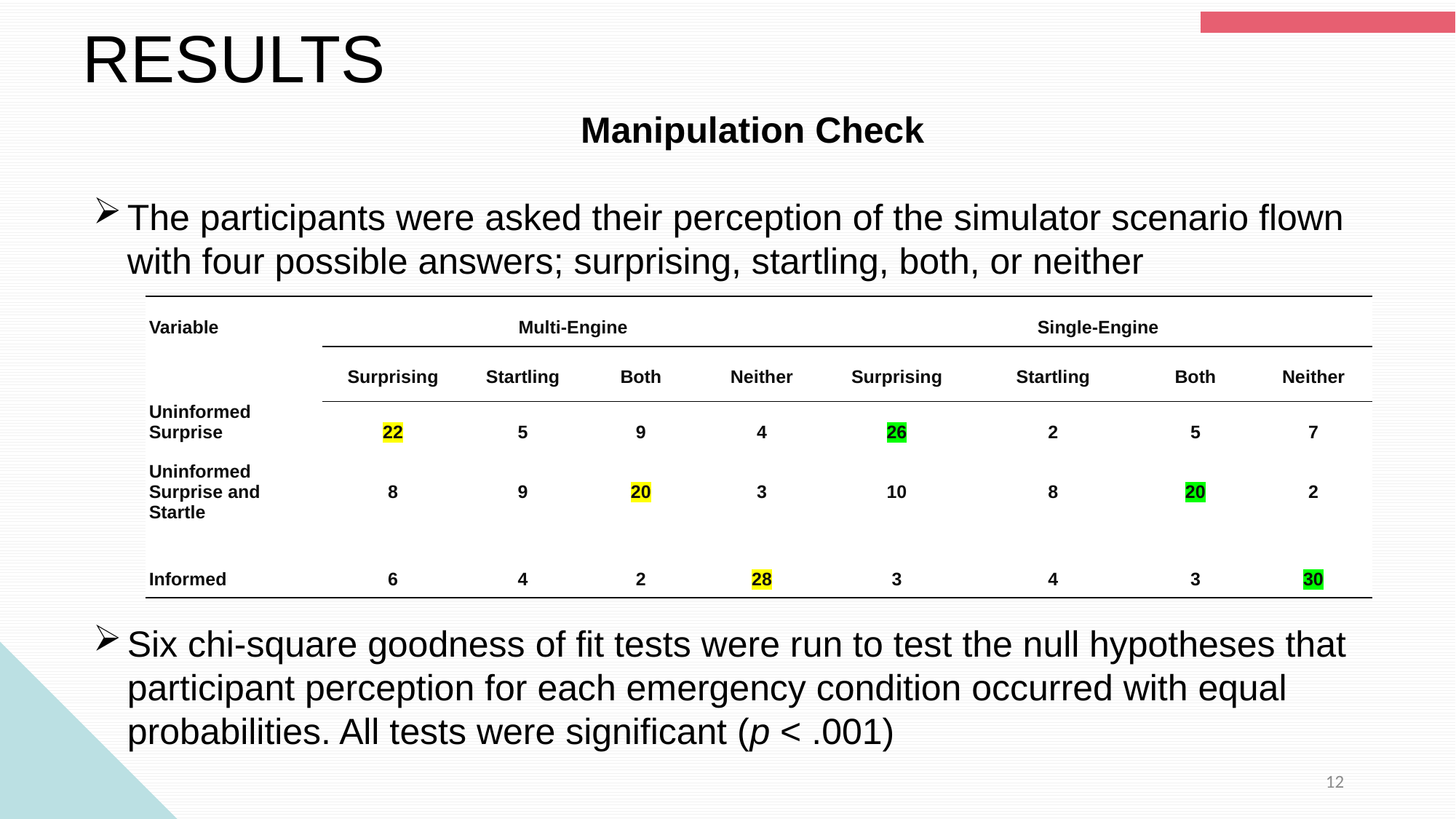

RESULTS
Manipulation Check

The participants were asked their perception of the simulator scenario flown with four possible answers; surprising, startling, both, or neither
| Variable | Multi-Engine |  |  |  | Single-Engine |  |  |  |
| --- | --- | --- | --- | --- | --- | --- | --- | --- |
|  | Surprising | Startling | Both | Neither | Surprising | Startling | Both | Neither |
| Uninformed Surprise | 22 | 5 | 9 | 4 | 26 | 2 | 5 | 7 |
| Uninformed Surprise and Startle | 8 | 9 | 20 | 3 | 10 | 8 | 20 | 2 |
| Informed | 6 | 4 | 2 | 28 | 3 | 4 | 3 | 30 |

Six chi-square goodness of fit tests were run to test the null hypotheses that participant perception for each emergency condition occurred with equal probabilities. All tests were significant (p < .001)

12